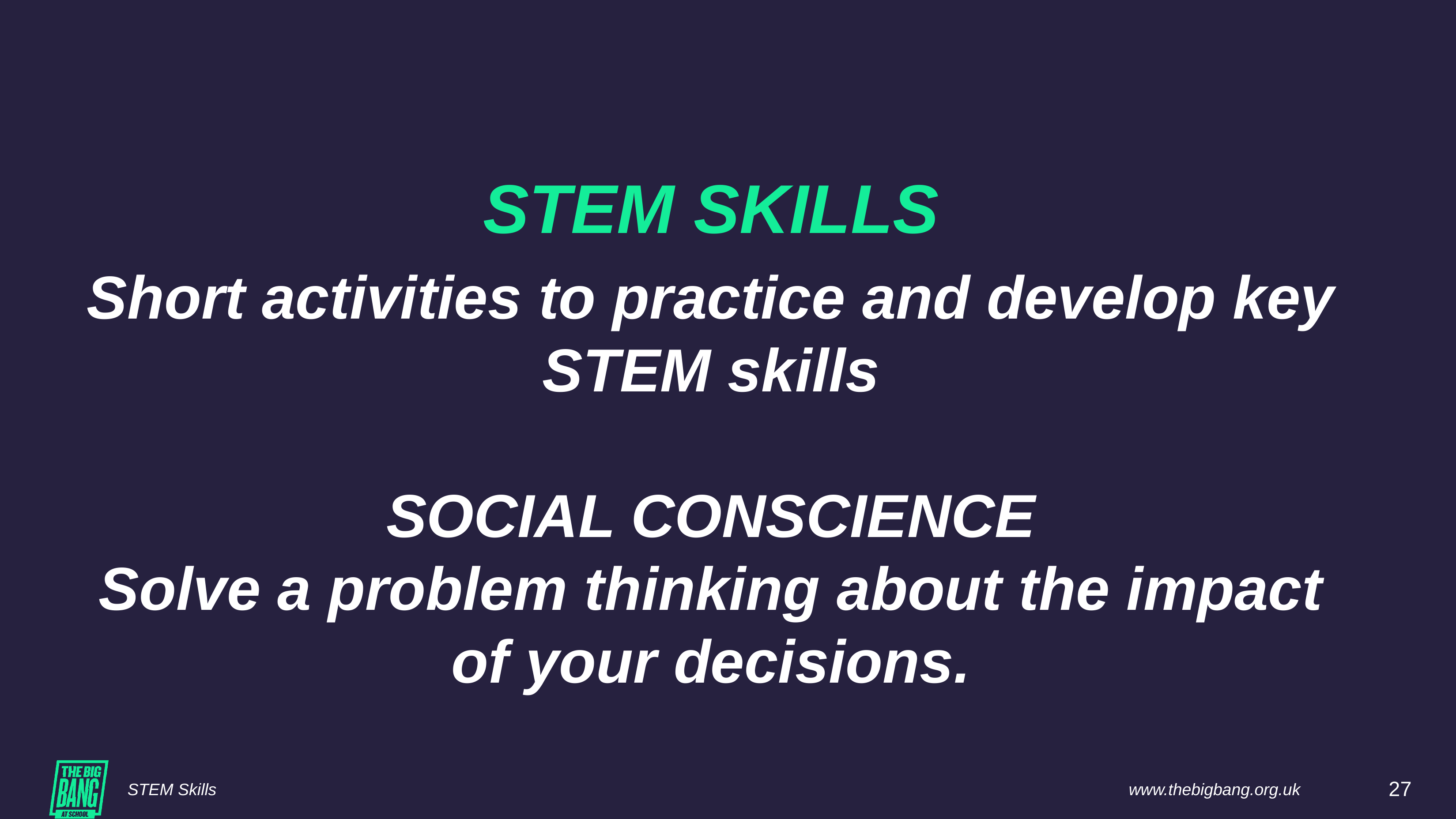

STEM SKILLS
Short activities to practice and develop key STEM skills

SOCIAL CONSCIENCE
Solve a problem thinking about the impact of your decisions.